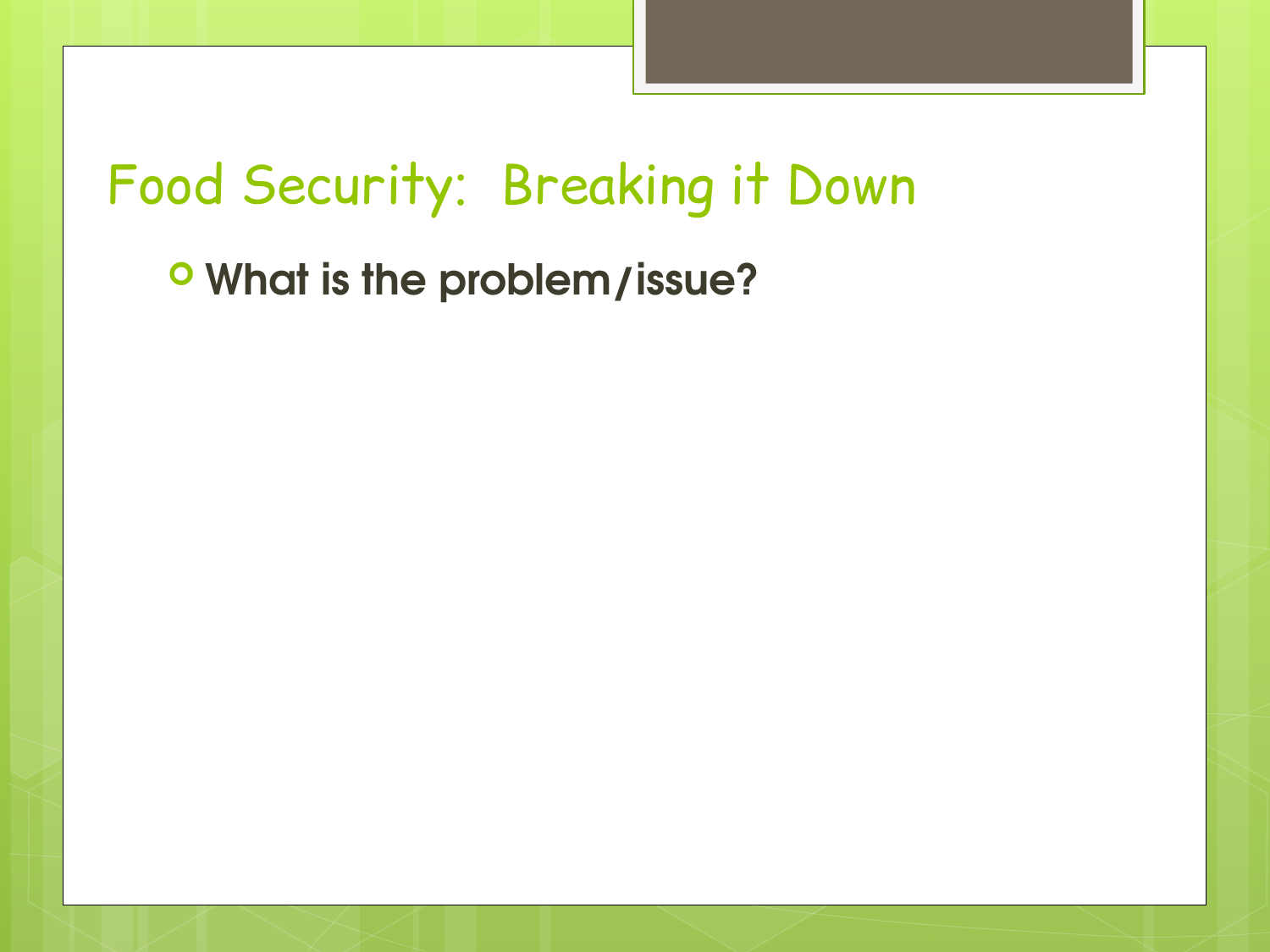

# Food Security:  Breaking it Down
What is the problem/issue?